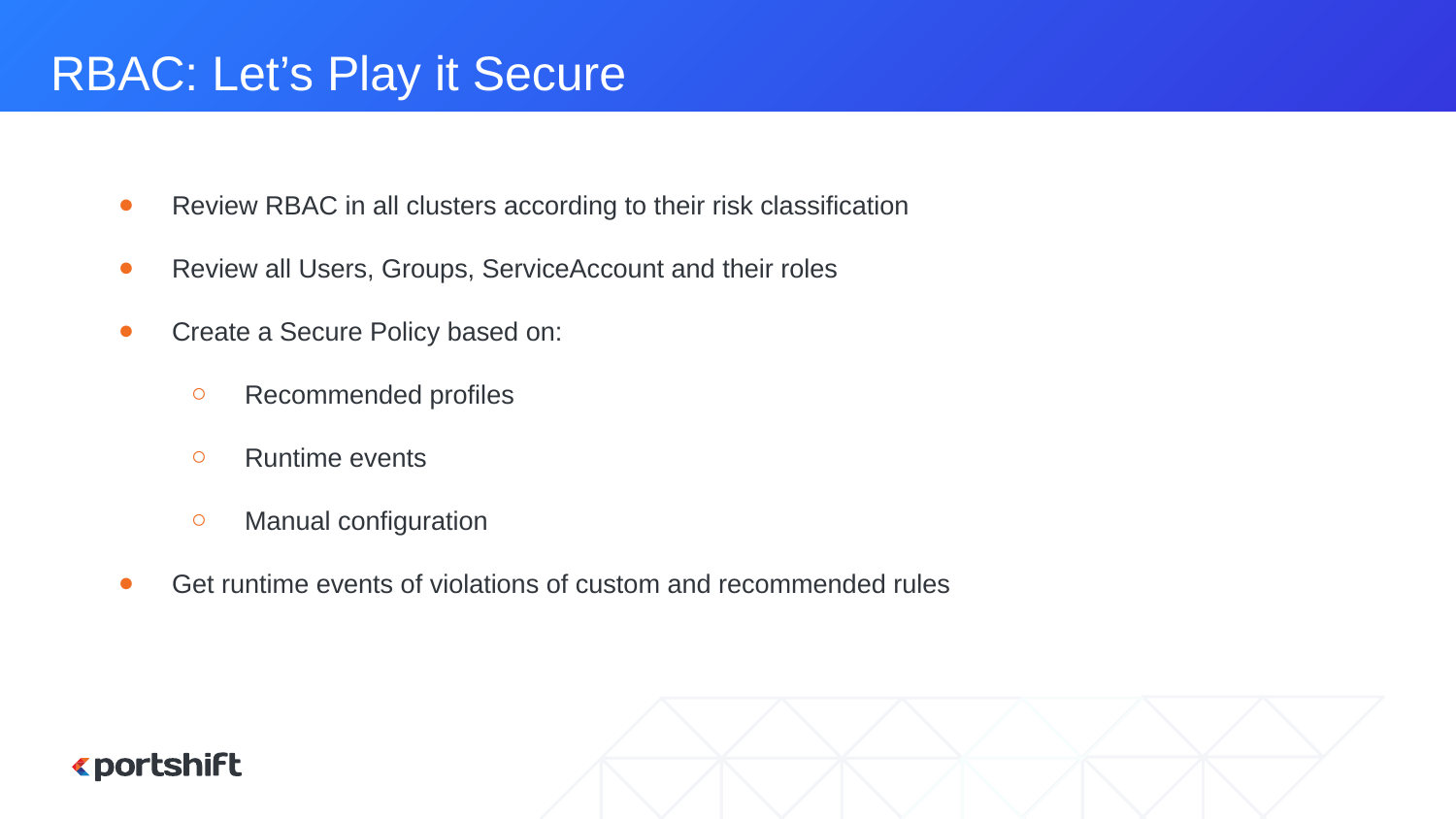

RBAC: Let’s Play it Secure
Review RBAC in all clusters according to their risk classification
Review all Users, Groups, ServiceAccount and their roles
Create a Secure Policy based on:
Recommended profiles
Runtime events
Manual configuration
Get runtime events of violations of custom and recommended rules